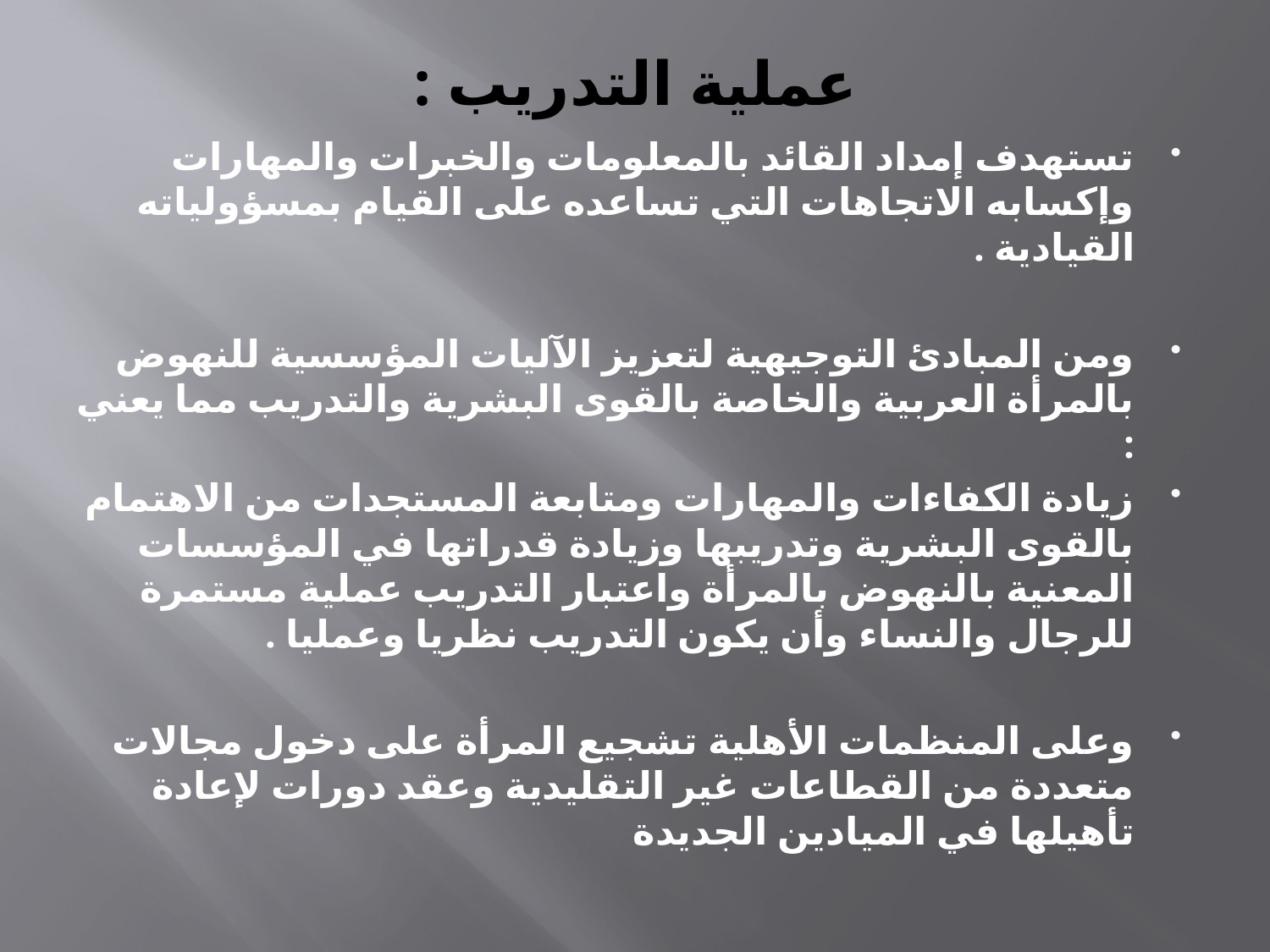

# عملية التدريب :
تستهدف إمداد القائد بالمعلومات والخبرات والمهارات وإكسابه الاتجاهات التي تساعده على القيام بمسؤولياته القيادية .

ومن المبادئ التوجيهية لتعزيز الآليات المؤسسية للنهوض بالمرأة العربية والخاصة بالقوى البشرية والتدريب مما يعني :
زيادة الكفاءات والمهارات ومتابعة المستجدات من الاهتمام بالقوى البشرية وتدريبها وزيادة قدراتها في المؤسسات المعنية بالنهوض بالمرأة واعتبار التدريب عملية مستمرة للرجال والنساء وأن يكون التدريب نظريا وعمليا .

وعلى المنظمات الأهلية تشجيع المرأة على دخول مجالات متعددة من القطاعات غير التقليدية وعقد دورات لإعادة تأهيلها في الميادين الجديدة